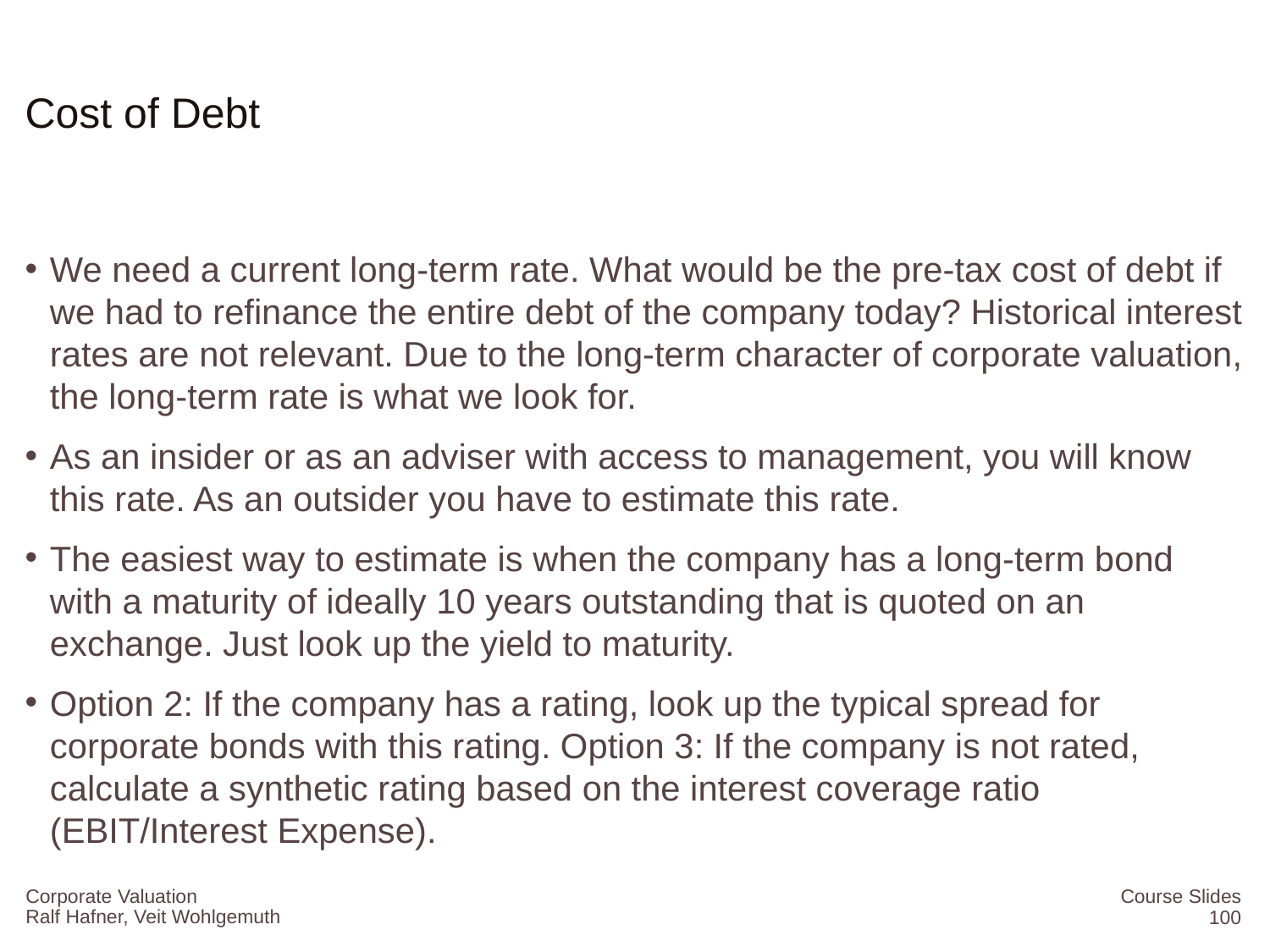

# Cost of Debt
We need a current long-term rate. What would be the pre-tax cost of debt if we had to refinance the entire debt of the company today? Historical interest rates are not relevant. Due to the long-term character of corporate valuation, the long-term rate is what we look for.
As an insider or as an adviser with access to management, you will know this rate. As an outsider you have to estimate this rate.
The easiest way to estimate is when the company has a long-term bond with a maturity of ideally 10 years outstanding that is quoted on an exchange. Just look up the yield to maturity.
Option 2: If the company has a rating, look up the typical spread for corporate bonds with this rating. Option 3: If the company is not rated, calculate a synthetic rating based on the interest coverage ratio (EBIT/Interest Expense).

Corporate Valuation
Course Slides
100